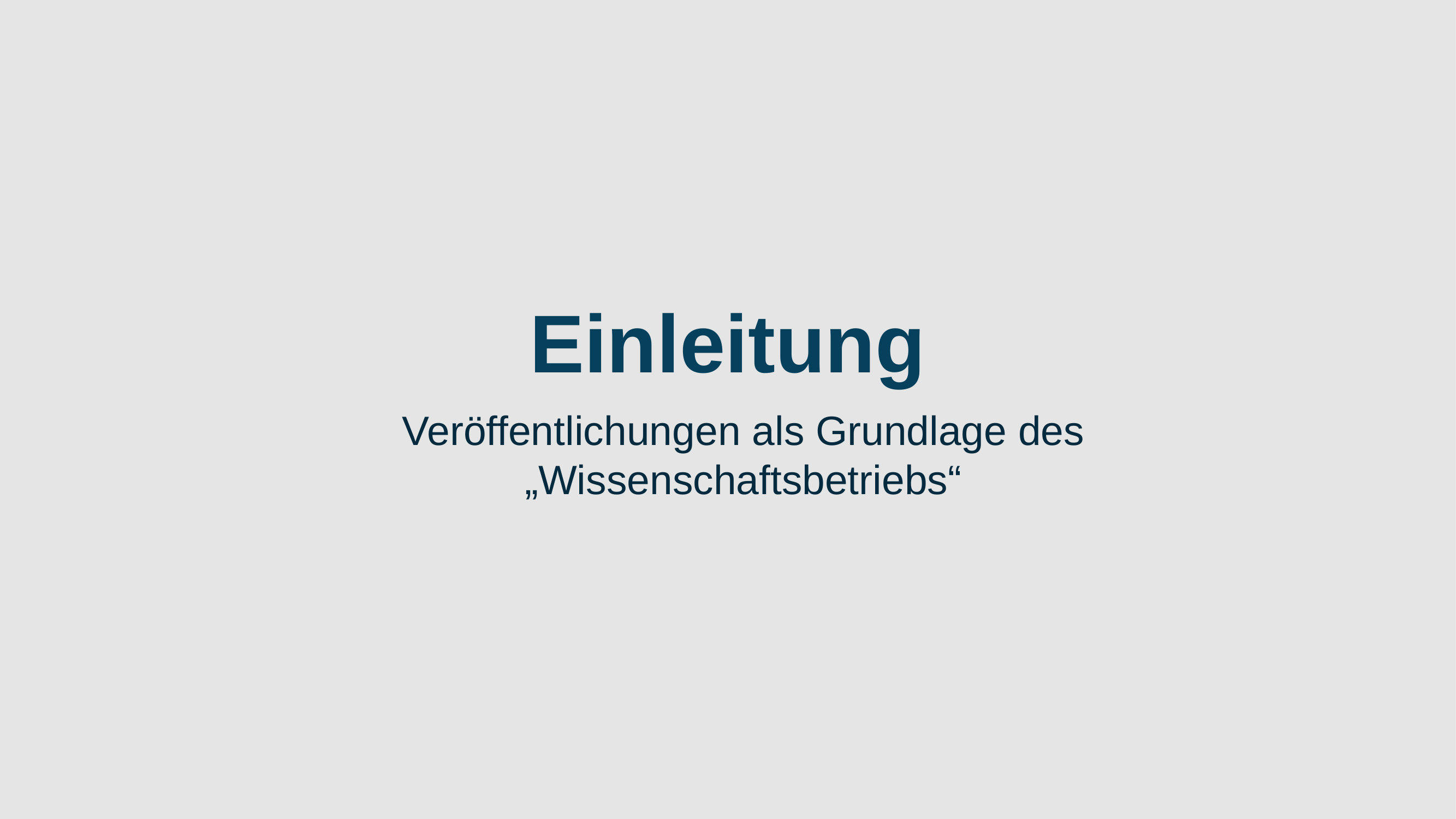

# Einleitung
Veröffentlichungen als Grundlage des „Wissenschaftsbetriebs“